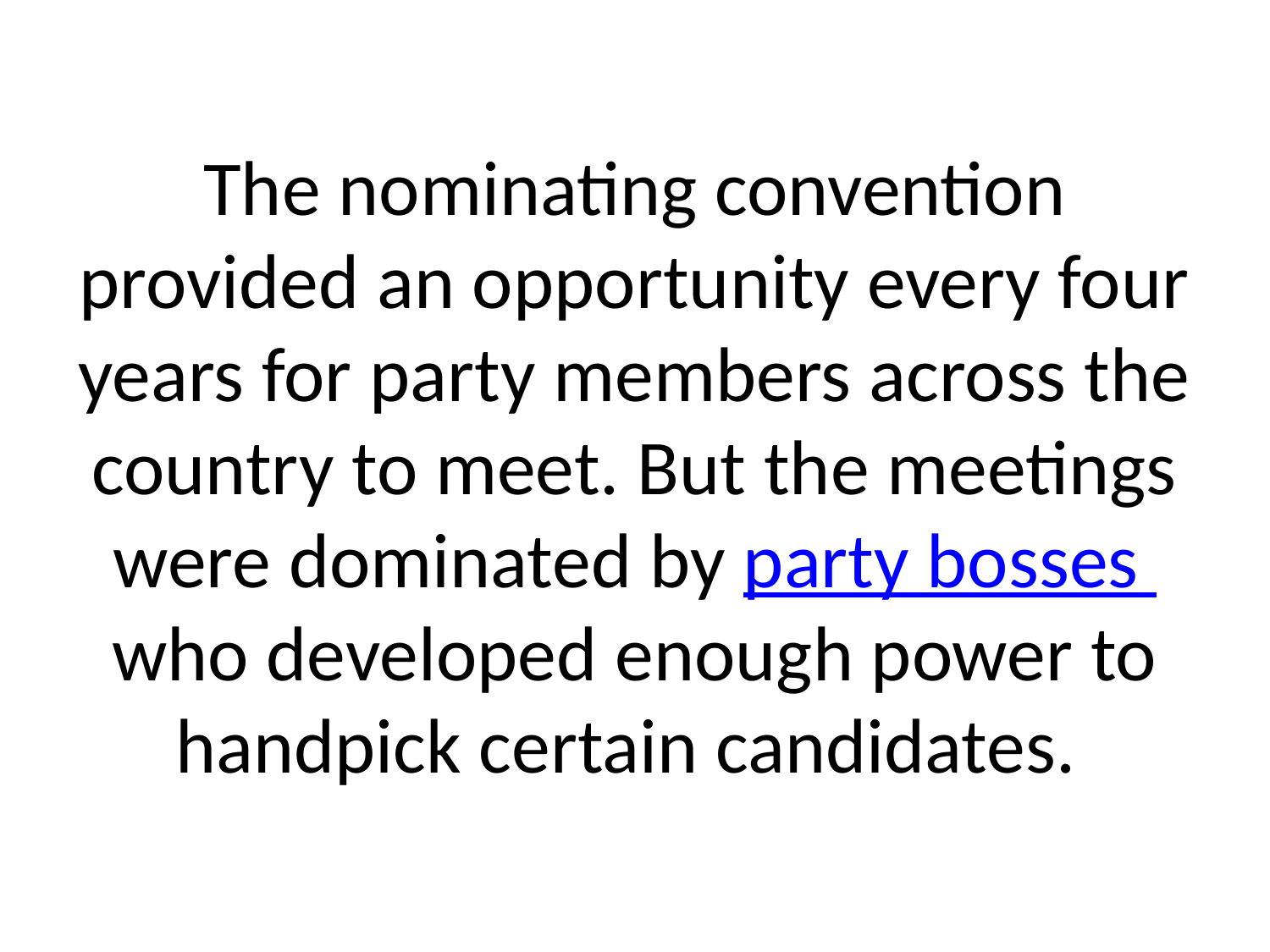

# The nominating convention provided an opportunity every four years for party members across the country to meet. But the meetings were dominated by party bosses who developed enough power to handpick certain candidates.